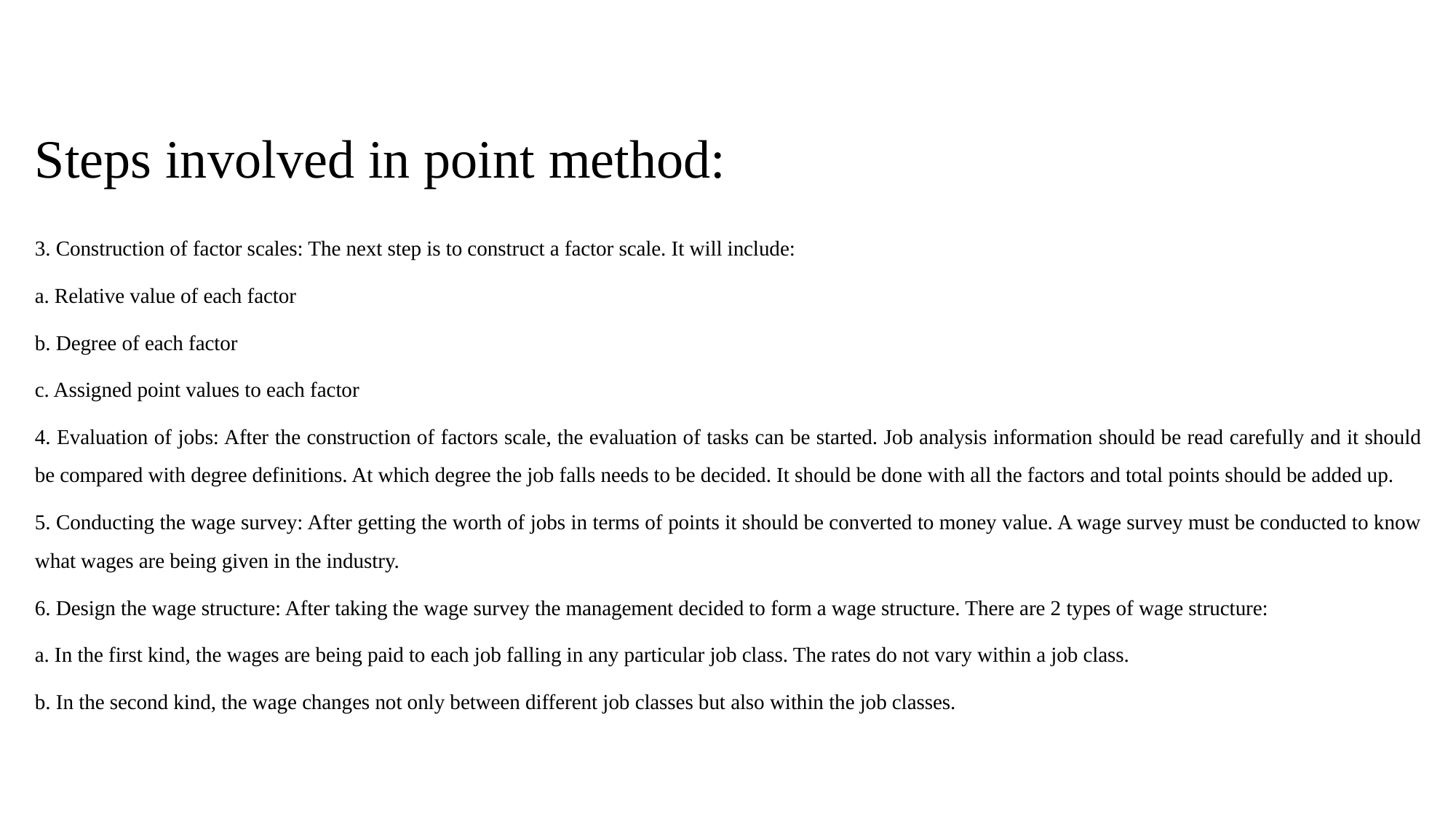

# Steps involved in point method:
3. Construction of factor scales: The next step is to construct a factor scale. It will include:
a. Relative value of each factor
b. Degree of each factor
c. Assigned point values to each factor
4. Evaluation of jobs: After the construction of factors scale, the evaluation of tasks can be started. Job analysis information should be read carefully and it should be compared with degree definitions. At which degree the job falls needs to be decided. It should be done with all the factors and total points should be added up.
5. Conducting the wage survey: After getting the worth of jobs in terms of points it should be converted to money value. A wage survey must be conducted to know what wages are being given in the industry.
6. Design the wage structure: After taking the wage survey the management decided to form a wage structure. There are 2 types of wage structure:
a. In the first kind, the wages are being paid to each job falling in any particular job class. The rates do not vary within a job class.
b. In the second kind, the wage changes not only between different job classes but also within the job classes.